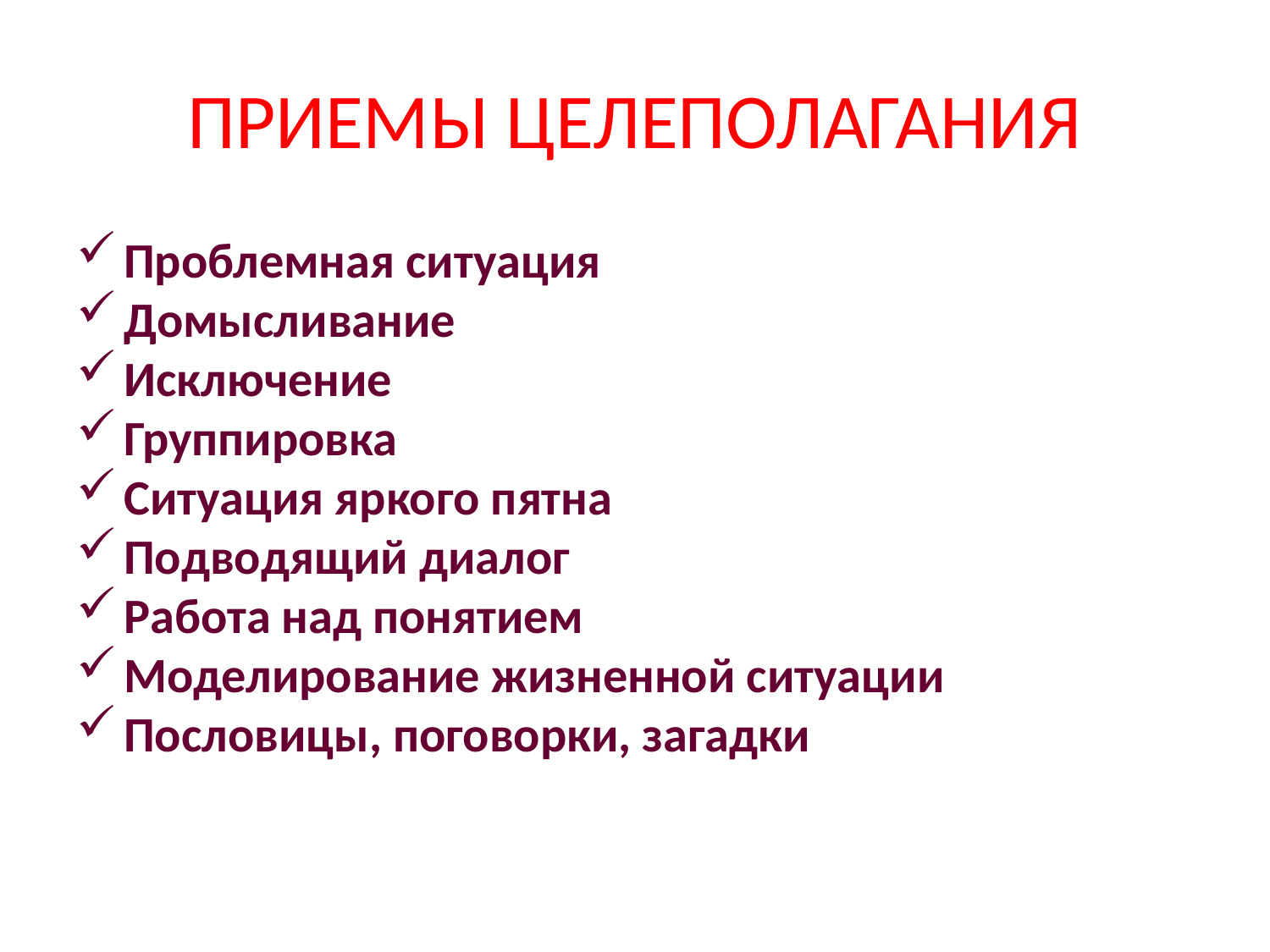

# ПРИЕМЫ ЦЕЛЕПОЛАГАНИЯ
Проблемная ситуация
Домысливание
Исключение
Группировка
Ситуация яркого пятна
Подводящий диалог
Работа над понятием
Моделирование жизненной ситуации
Пословицы, поговорки, загадки